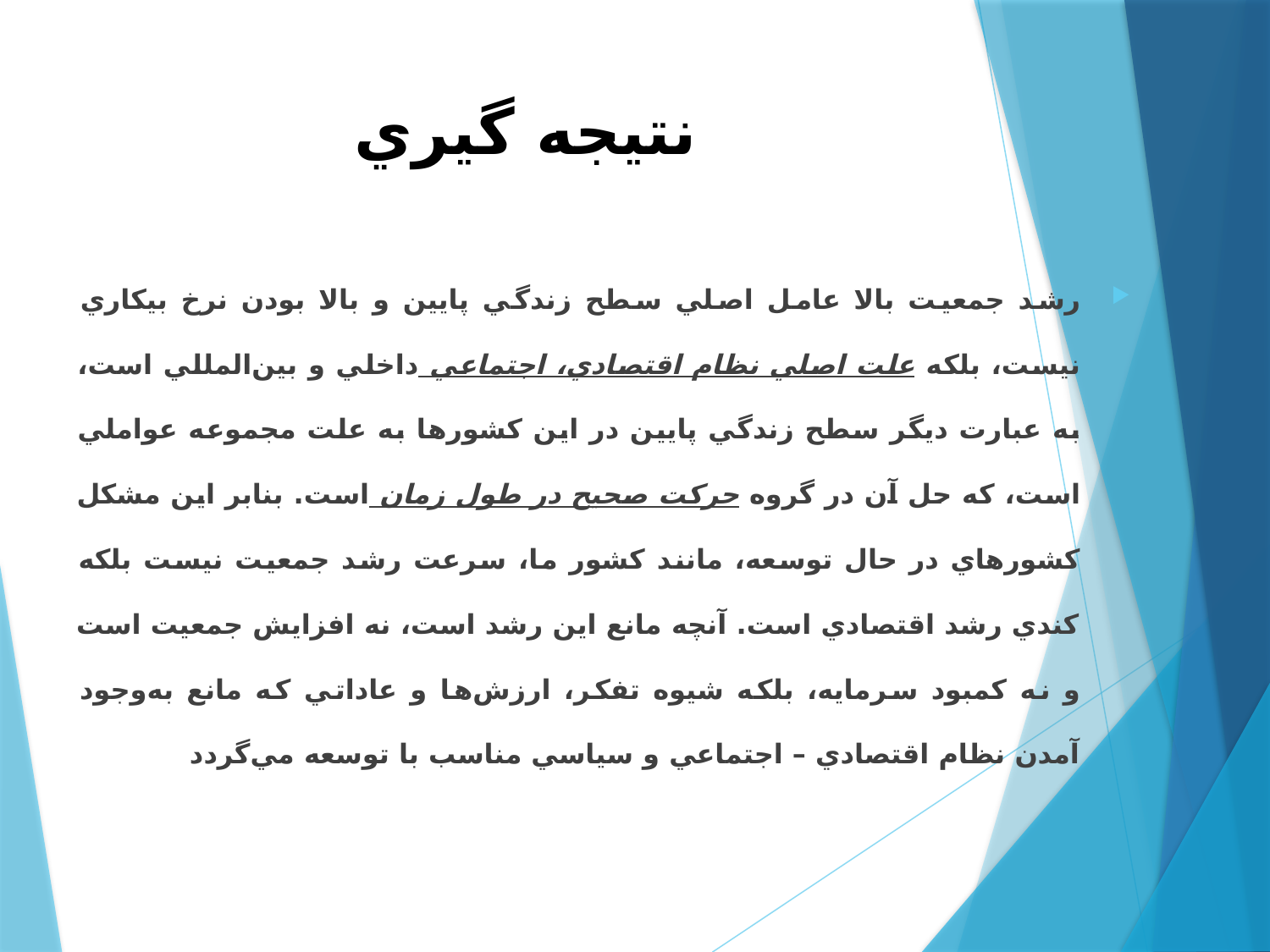

# نتيجه گيري
رشد جمعيت بالا عامل اصلي سطح زندگي پايين و بالا بودن نرخ بيكاري نيست، بلكه علت اصلي نظام اقتصادي، اجتماعي داخلي و بين‌المللي است، به عبارت ديگر سطح زندگي پايين در اين كشورها به علت مجموعه عواملي است، كه حل آن در گروه حركت صحيح در طول زمان است. بنابر این مشكل كشورهاي در حال توسعه، مانند كشور ما، سرعت رشد جمعيت نيست بلكه كندي رشد اقتصادي است. آنچه مانع اين رشد است، نه افزايش جمعيت است و نه كمبود سرمايه، بلكه شيوه تفكر، ارزش‌ها و عاداتي كه مانع به‌وجود آمدن نظام اقتصادي – اجتماعي و سياسي مناسب با توسعه مي‌گردد